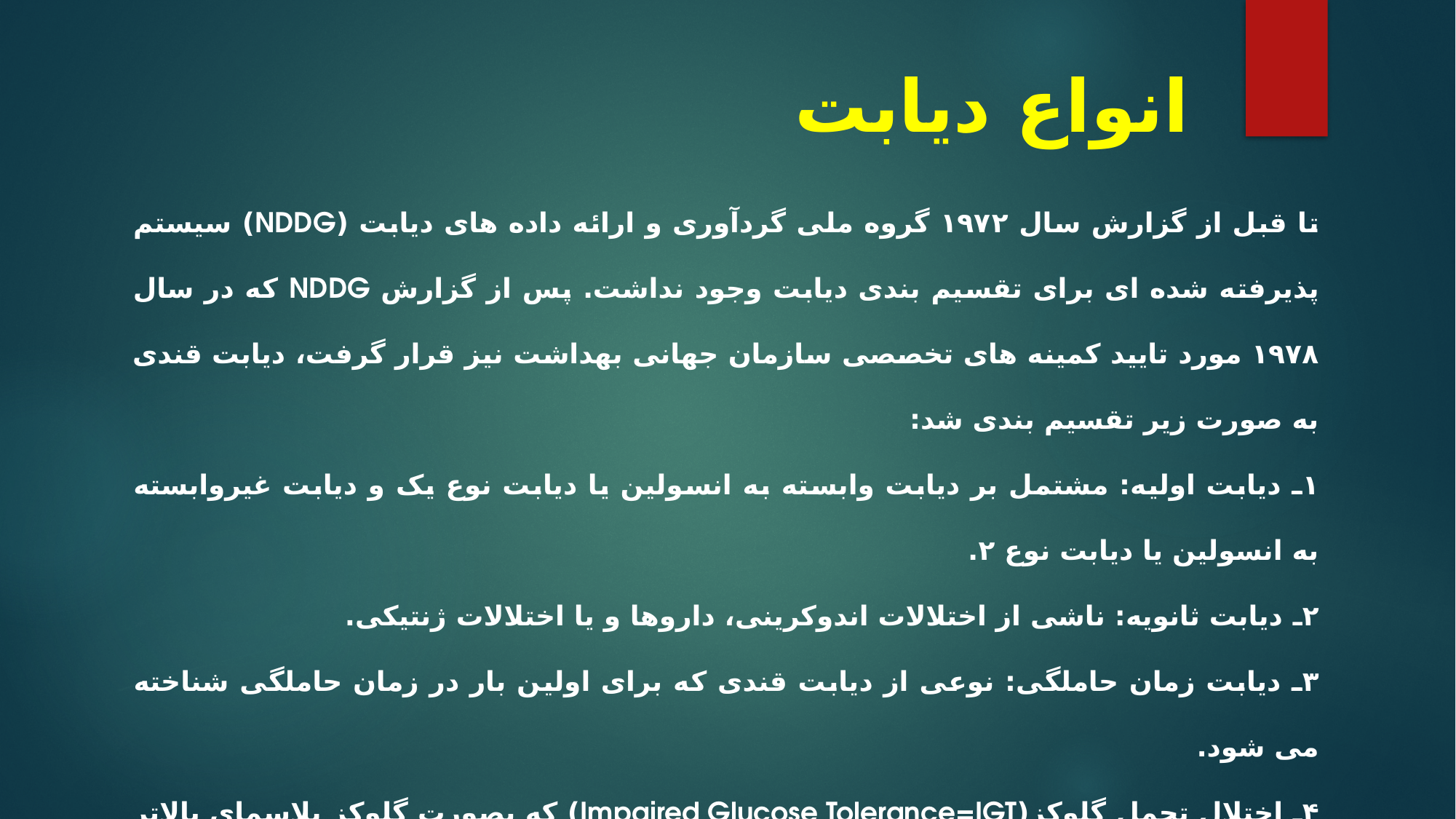

# انواع دیابت
تا قبل از گزارش سال ۱۹۷۲ گروه ملی گردآوری و ارائه داده های دیابت (NDDG) سیستم پذیرفته شده ای برای تقسیم بندی دیابت وجود نداشت. پس از گزارش NDDG که در سال ۱۹۷۸ مورد تایید کمینه های تخصصی سازمان جهانی بهداشت نیز قرار گرفت، دیابت قندی به صورت زیر تقسیم بندی شد:
۱ـ دیابت اولیه: مشتمل بر دیابت وابسته به انسولین یا دیابت نوع یک و دیابت غیروابسته به انسولین یا دیابت نوع ۲.
۲ـ دیابت ثانویه: ناشی از اختلالات اندوکرینی، داروها و یا اختلالات ژنتیکی.
۳ـ دیابت زمان حاملگی: نوعی از دیابت قندی که برای اولین بار در زمان حاملگی شناخته می شود.
۴ـ اختلال تحمل گلوکز(Impaired Glucose Tolerance=IGT) که بصورت گلوکز پلاسمای بالاتر از طبیعی اما کمتر از محدوده دیابتی در یک تست تحمل گلوکز خوراکی خود را نشان می دهد.